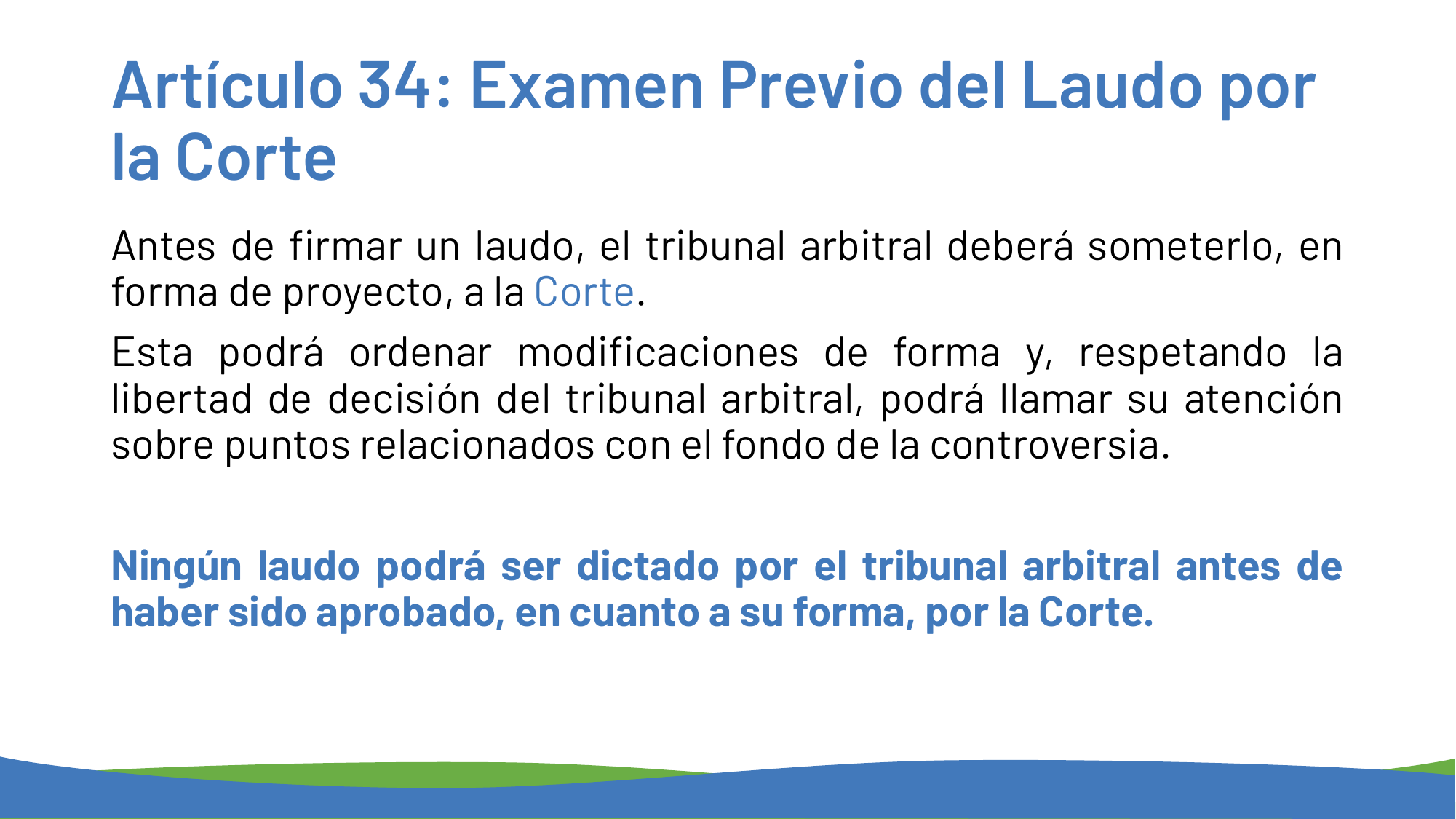

# Artículo 34: Examen Previo del Laudo por la Corte
Antes de firmar un laudo, el tribunal arbitral deberá someterlo, en forma de proyecto, a la Corte.
Esta podrá ordenar modificaciones de forma y, respetando la libertad de decisión del tribunal arbitral, podrá llamar su atención sobre puntos relacionados con el fondo de la controversia.

Ningún laudo podrá ser dictado por el tribunal arbitral antes de haber sido aprobado, en cuanto a su forma, por la Corte.